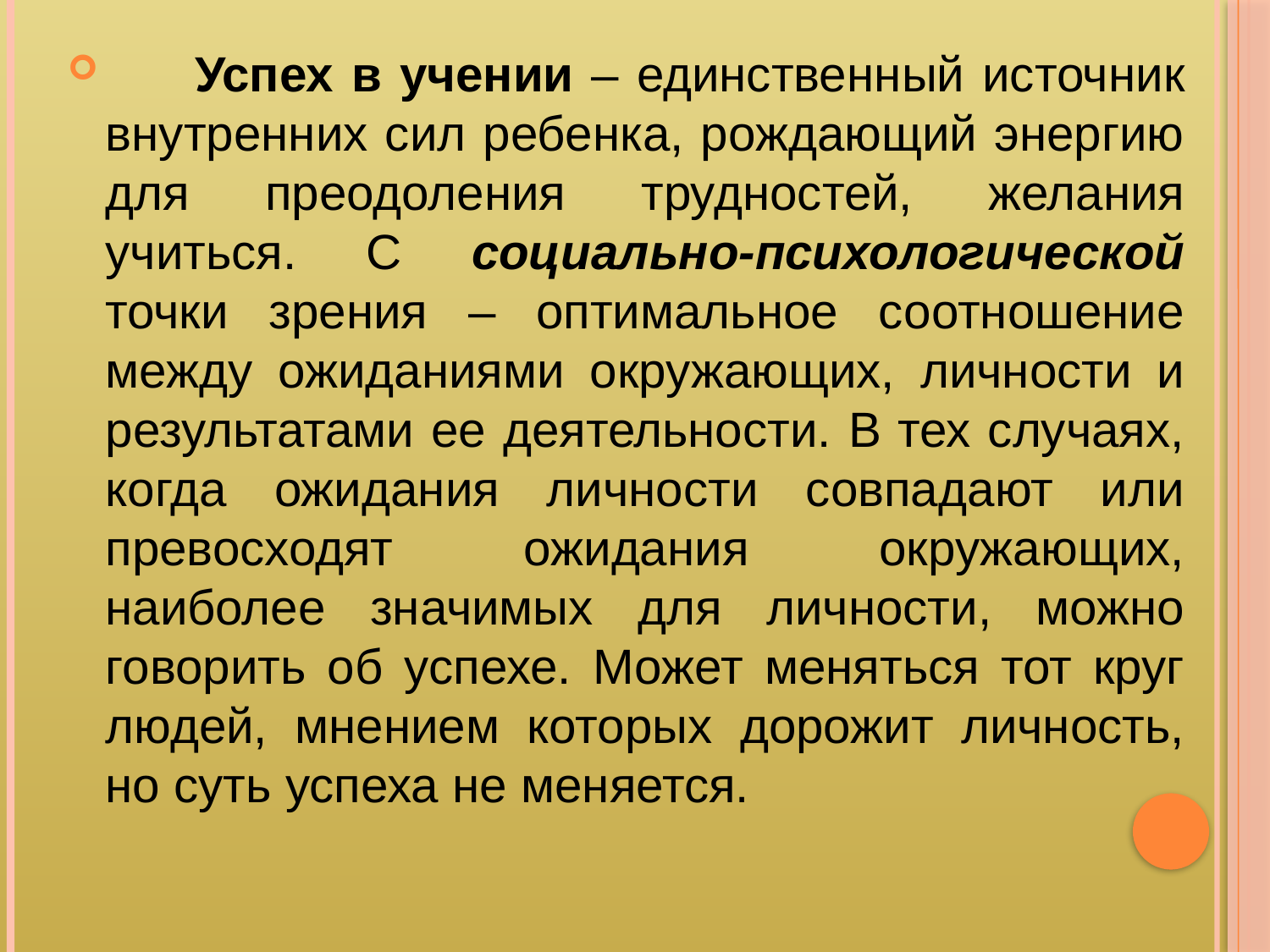

Успех в учении – единственный источник внутренних сил ребенка, рождающий энергию для преодоления трудностей, желания учиться. С социально-психологической точки зрения – оптимальное соотношение между ожиданиями окружающих, личности и результатами ее деятельности. В тех случаях, когда ожидания личности совпадают или превосходят ожидания окружающих, наиболее значимых для личности, можно говорить об успехе. Может меняться тот круг людей, мнением которых дорожит личность, но суть успеха не меняется.